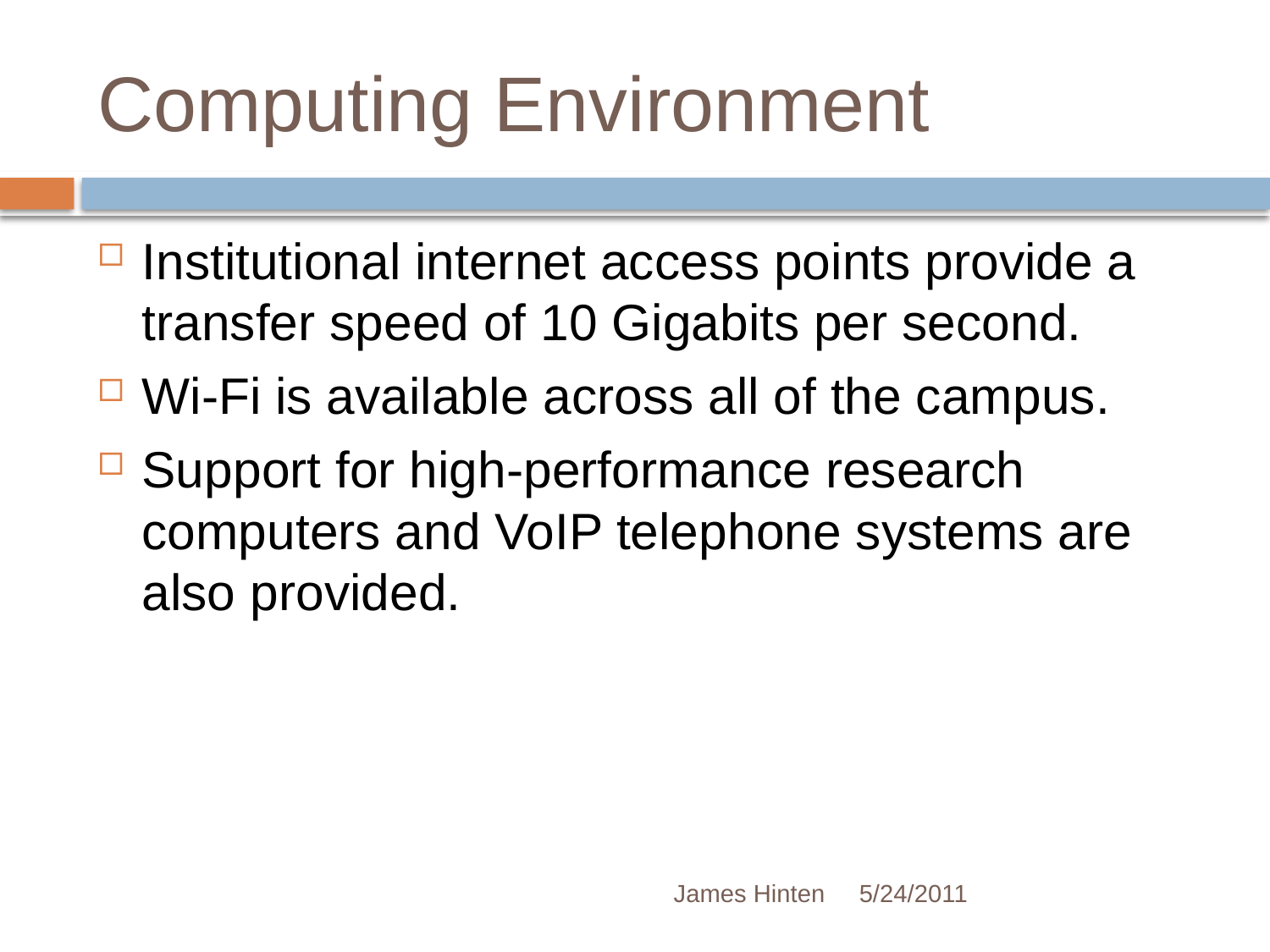

# Computing Environment
Institutional internet access points provide a transfer speed of 10 Gigabits per second.
Wi-Fi is available across all of the campus.
Support for high-performance research computers and VoIP telephone systems are also provided.
James Hinten
5/24/2011